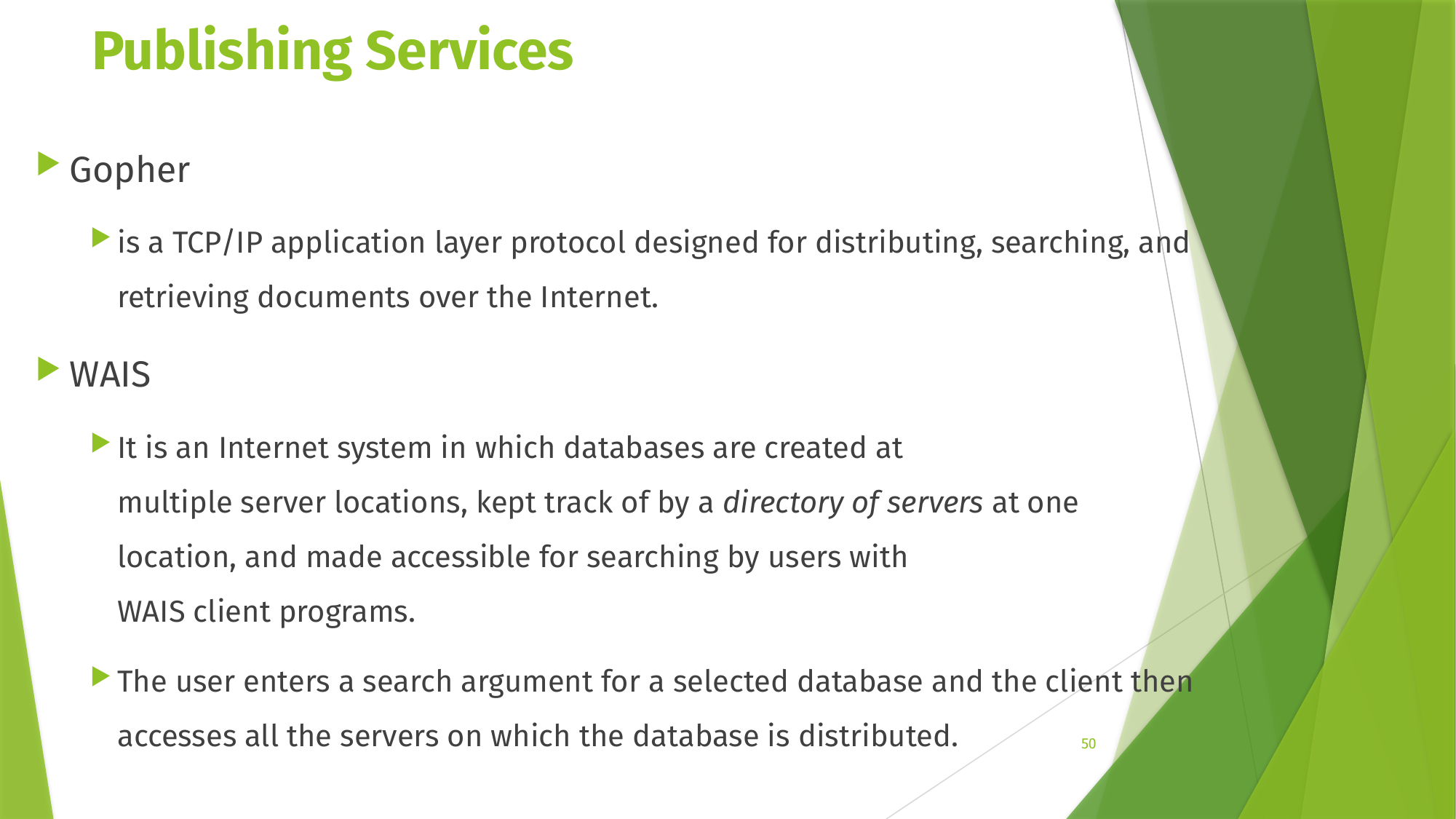

# Publishing Services
Gopher
is a TCP/IP application layer protocol designed for distributing, searching, and retrieving documents over the Internet.
WAIS
It is an Internet system in which databases are created at multiple server locations, kept track of by a directory of servers at one location, and made accessible for searching by users with WAIS client programs.
The user enters a search argument for a selected database and the client then accesses all the servers on which the database is distributed.

50